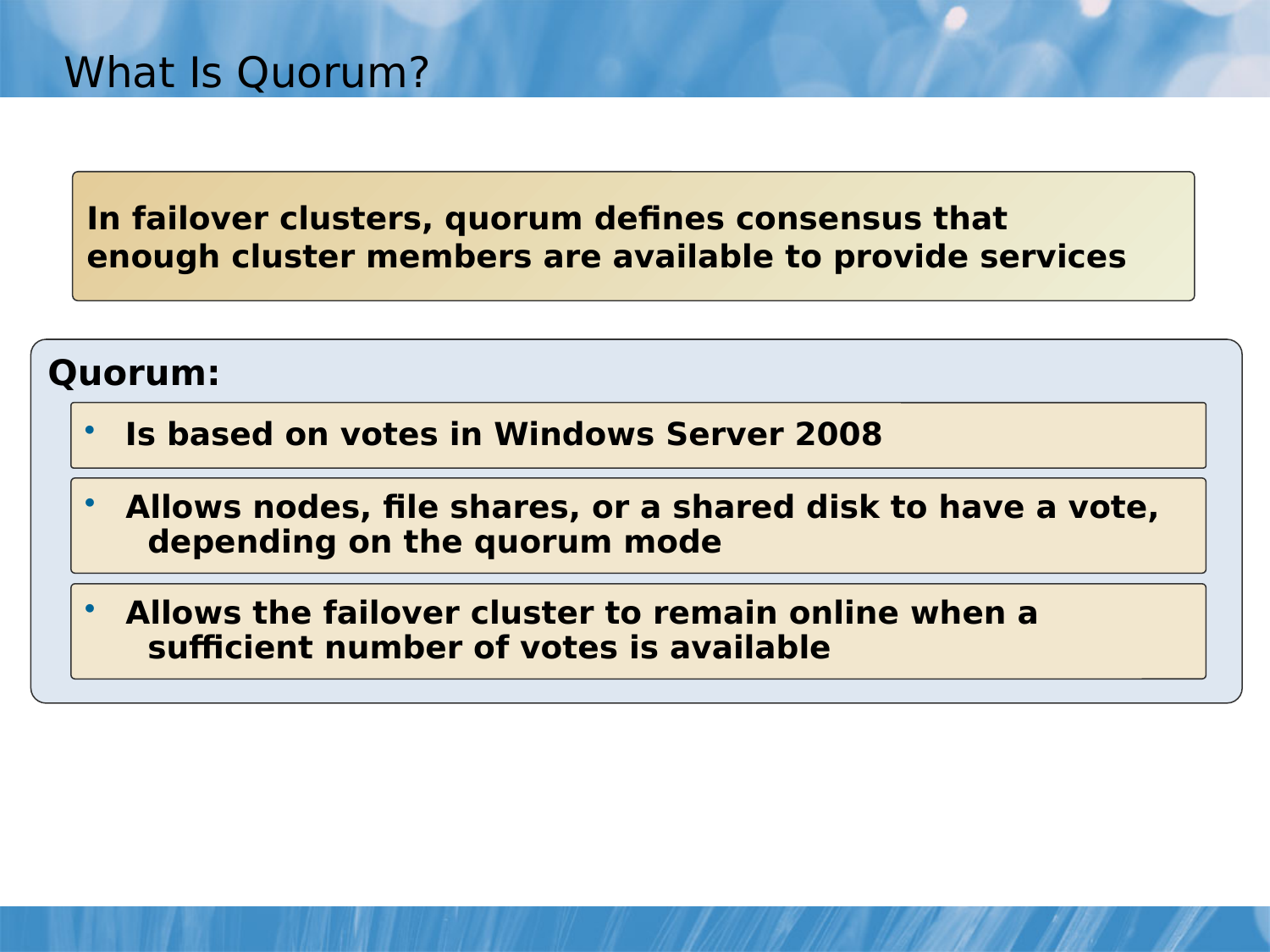

# What Is Quorum?
In failover clusters, quorum defines consensus that
enough cluster members are available to provide services
Quorum:

 Is based on votes in Windows Server 2008

 Allows nodes, file shares, or a shared disk to have a vote,
   depending on the quorum mode

 Allows the failover cluster to remain online when a
   sufficient number of votes is available